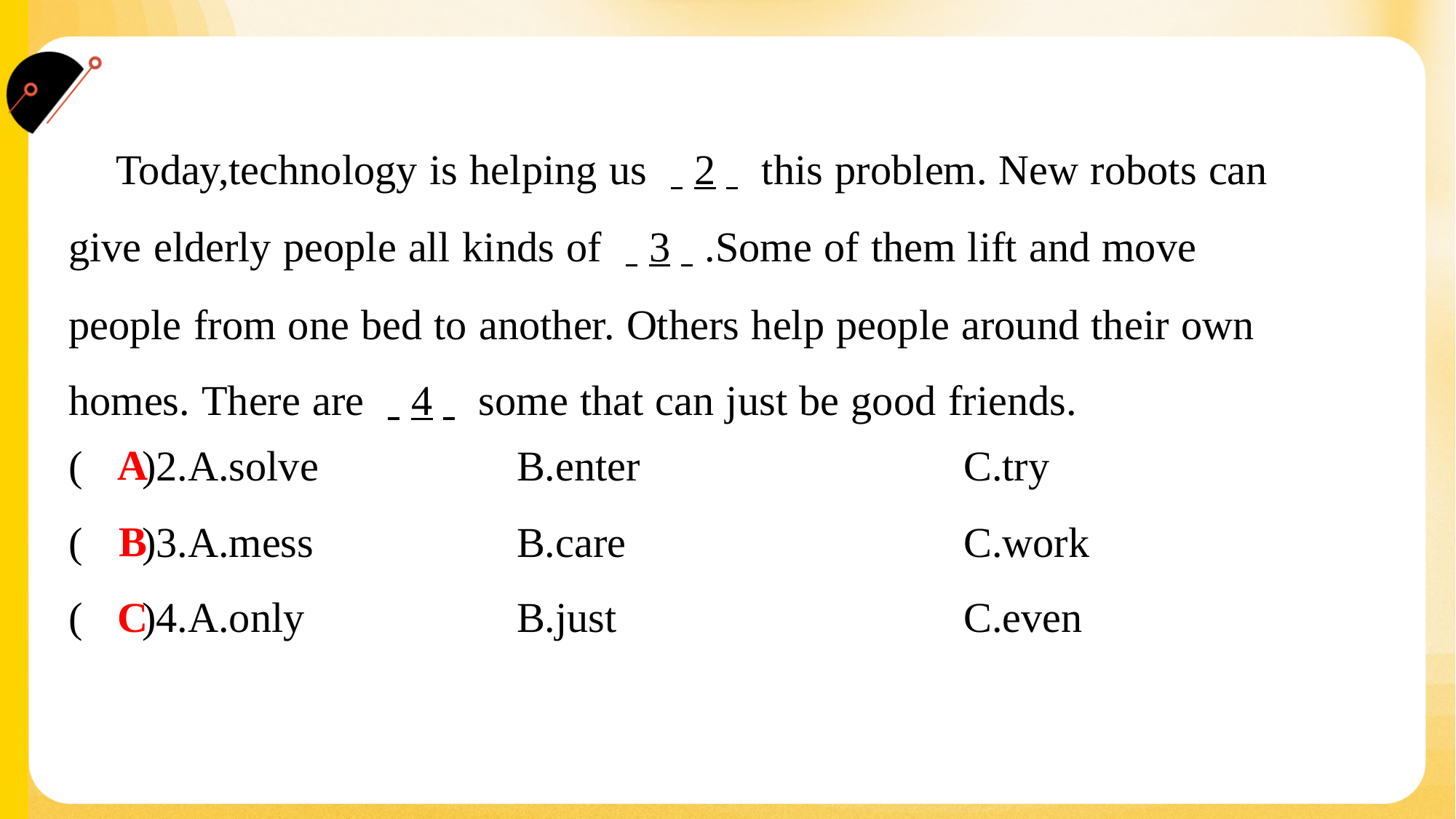

Today,technology is helping us . .2. . this problem. New robots can
give elderly people all kinds of . .3. ..Some of them lift and move
people from one bed to another. Others help people around their own
homes. There are . .4. . some that can just be good friends.#2
A
(     )2.A.solve	B.enter	C.try
B
(     )3.A.mess	B.care	C.work
C
(     )4.A.only	B.just	C.even